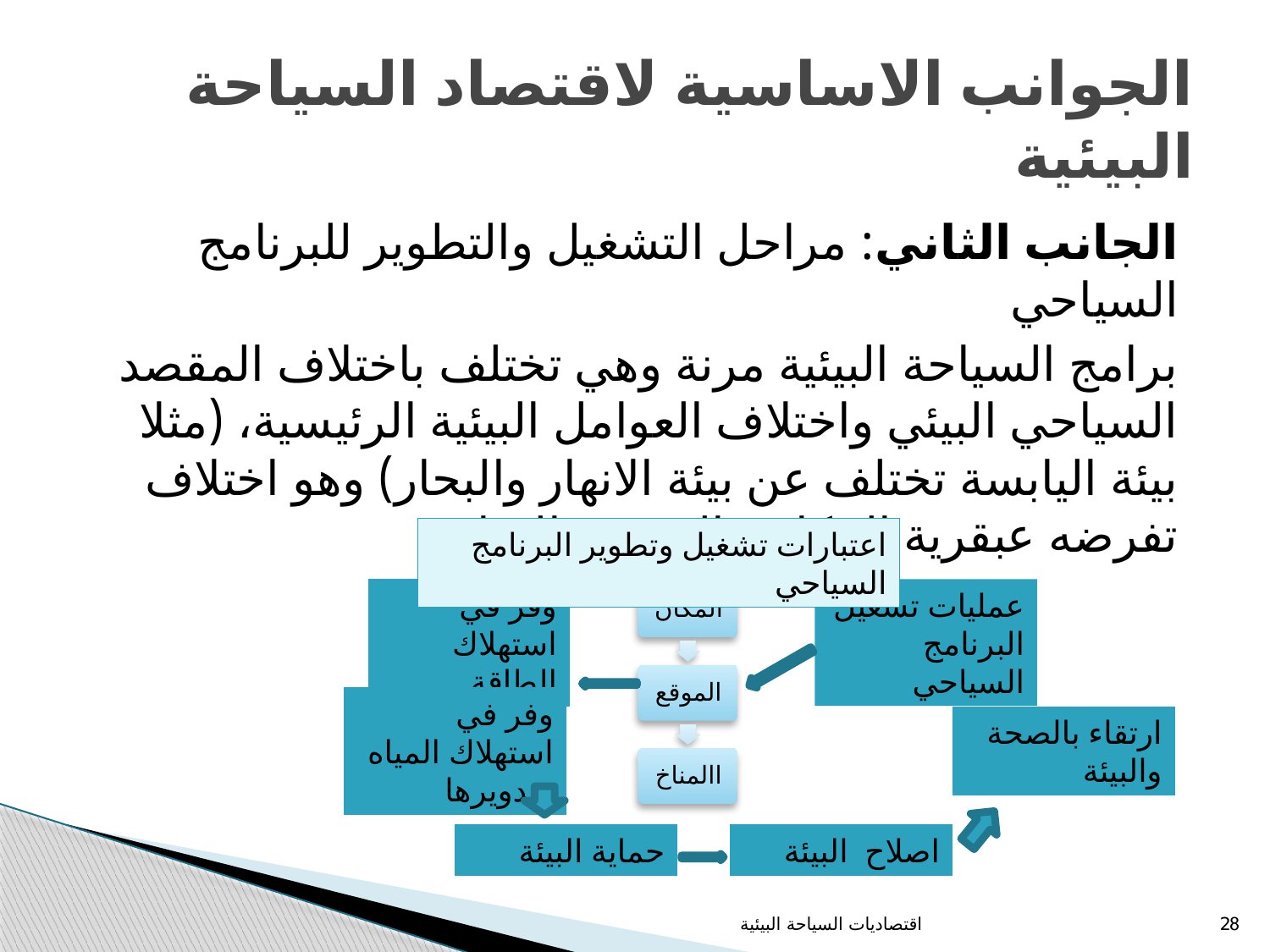

# الجوانب الاساسية لاقتصاد السياحة البيئية
الجانب الثاني: مراحل التشغيل والتطوير للبرنامج السياحي
برامج السياحة البيئية مرنة وهي تختلف باختلاف المقصد السياحي البيئي واختلاف العوامل البيئية الرئيسية، (مثلا بيئة اليابسة تختلف عن بيئة الانهار والبحار) وهو اختلاف تفرضه عبقرية المكان والموقع والمناخ.
اعتبارات تشغيل وتطوير البرنامج السياحي
وفر في استهلاك الطاقة
عمليات تشغيل البرنامج السياحي
المكان

الموقع

االمناخ

وفر في استهلاك المياه وتدويرها
ارتقاء بالصحة والبيئة

حماية البيئة
اصلاح  البيئة

28
اقتصاديات السياحة البيئية